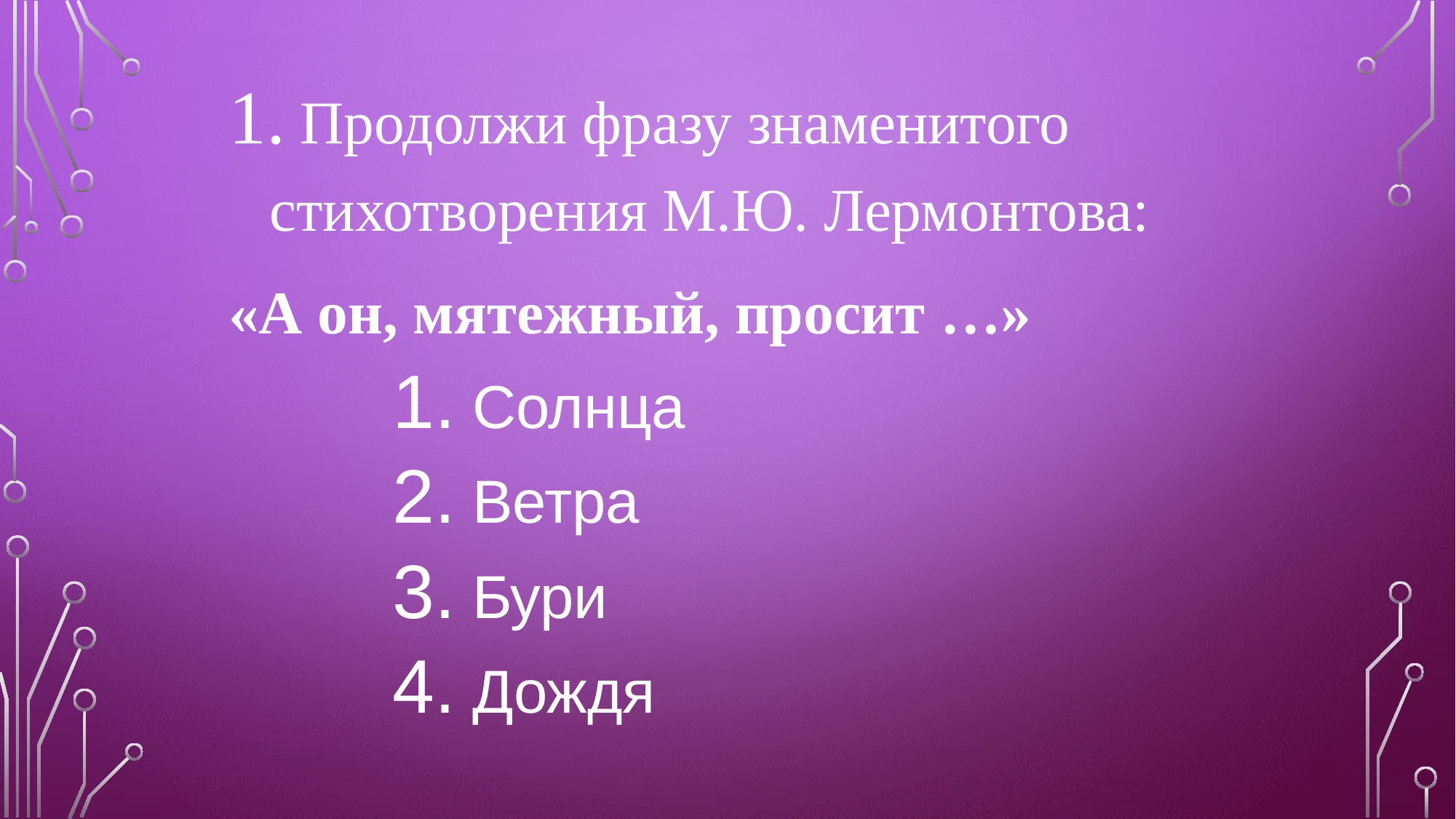

Продолжи фразу знаменитого стихотворения М.Ю. Лермонтова:
«А он, мятежный, просит …»
 Солнца
 Ветра
 Бури
 Дождя